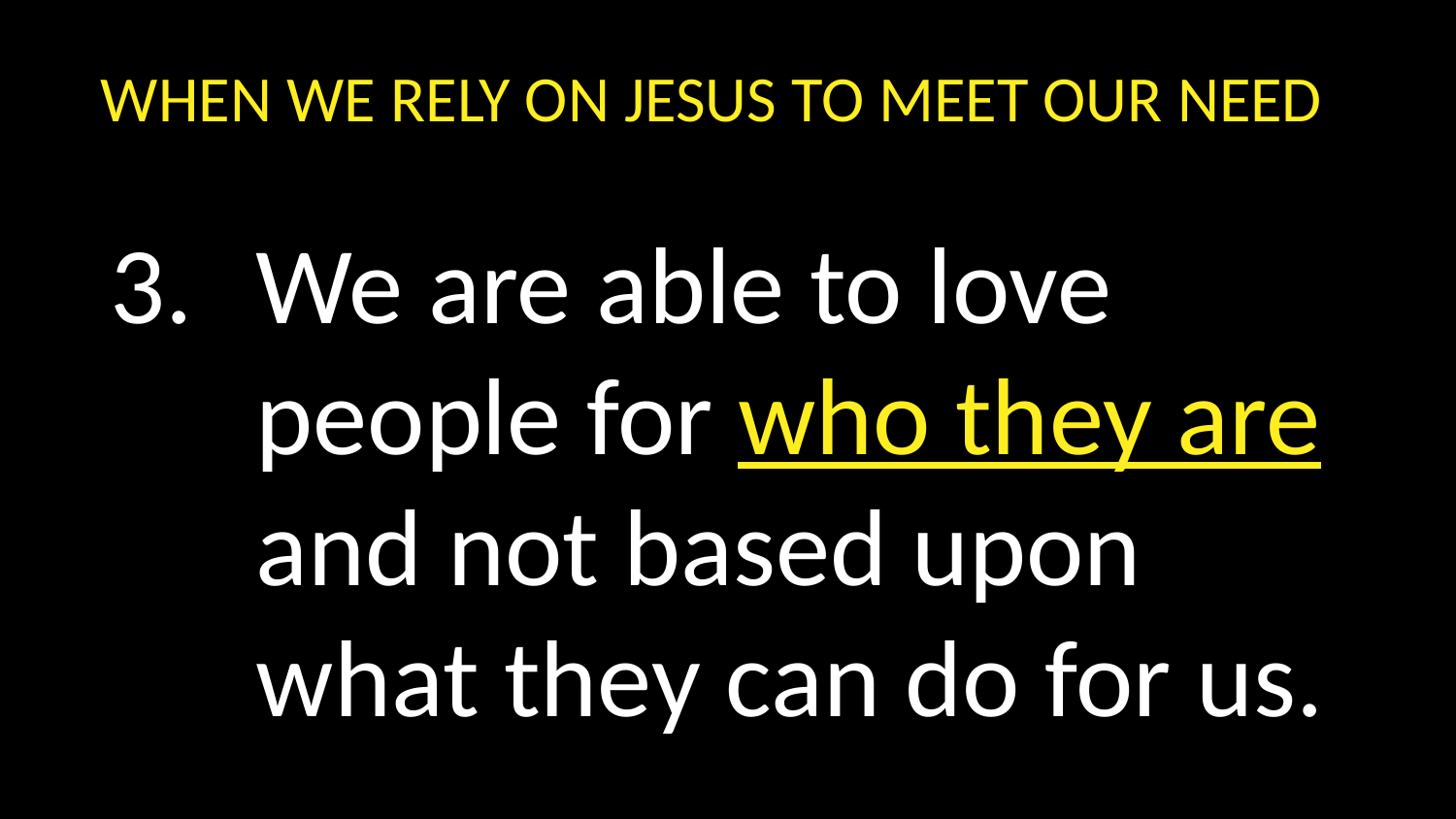

WHEN WE RELY ON JESUS TO MEET OUR NEED
We are able to love people for who they are and not based upon what they can do for us.